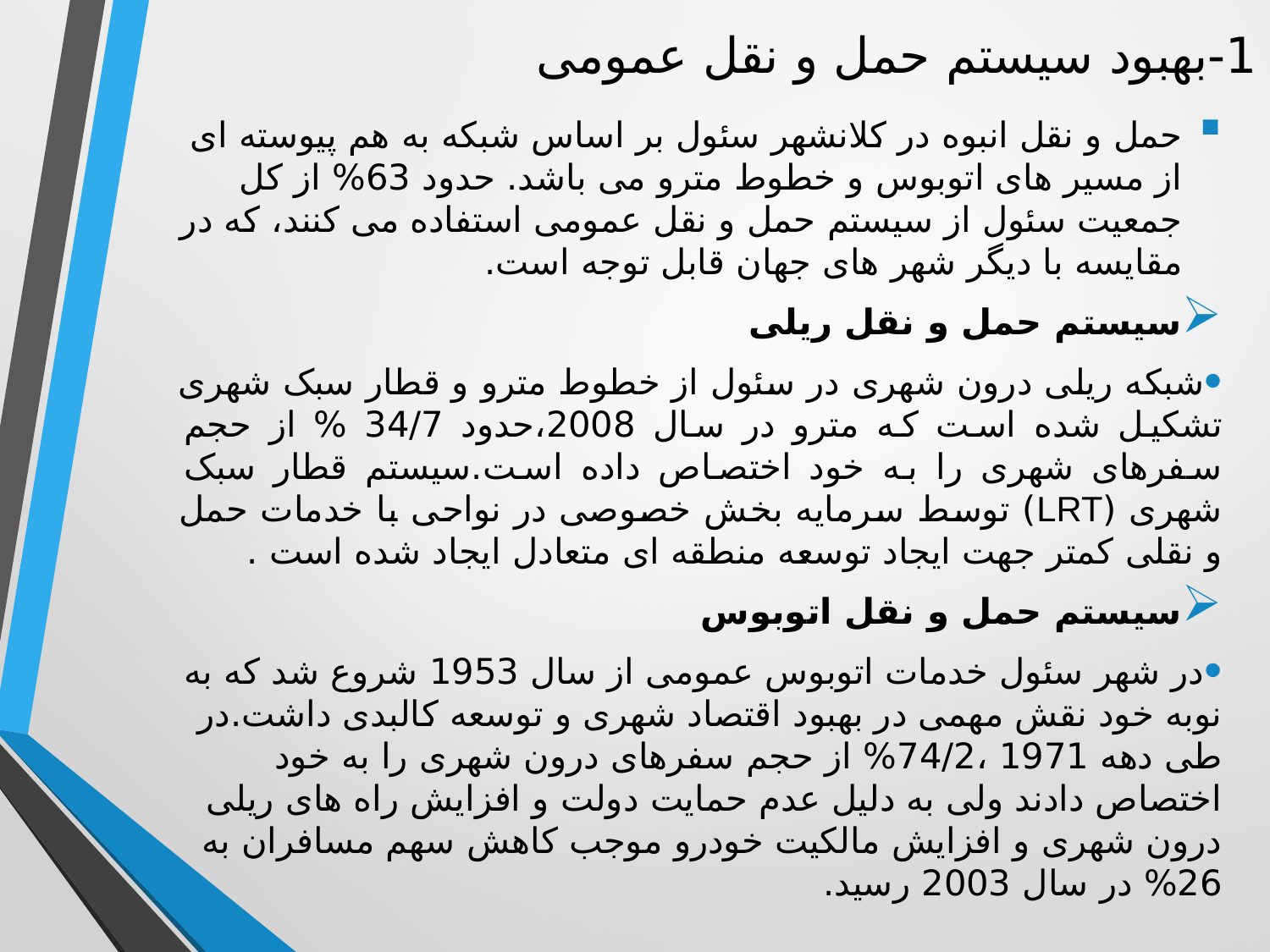

# 1-بهبود سیستم حمل و نقل عمومی
حمل و نقل انبوه در کلانشهر سئول بر اساس شبکه به هم پیوسته ای از مسیر های اتوبوس و خطوط مترو می باشد. حدود 63% از کل جمعیت سئول از سیستم حمل و نقل عمومی استفاده می کنند، که در مقایسه با دیگر شهر های جهان قابل توجه است.
سیستم حمل و نقل ریلی
شبکه ریلی درون شهری در سئول از خطوط مترو و قطار سبک شهری تشکیل شده است که مترو در سال 2008،حدود 34/7 % از حجم سفرهای شهری را به خود اختصاص داده است.سیستم قطار سبک شهری (LRT) توسط سرمایه بخش خصوصی در نواحی با خدمات حمل و نقلی کمتر جهت ایجاد توسعه منطقه ای متعادل ایجاد شده است .
سیستم حمل و نقل اتوبوس
در شهر سئول خدمات اتوبوس عمومی از سال 1953 شروع شد که به نوبه خود نقش مهمی در بهبود اقتصاد شهری و توسعه کالبدی داشت.در طی دهه 1971 ،74/2% از حجم سفرهای درون شهری را به خود اختصاص دادند ولی به دلیل عدم حمایت دولت و افزایش راه های ریلی درون شهری و افزایش مالکیت خودرو موجب کاهش سهم مسافران به 26% در سال 2003 رسید.